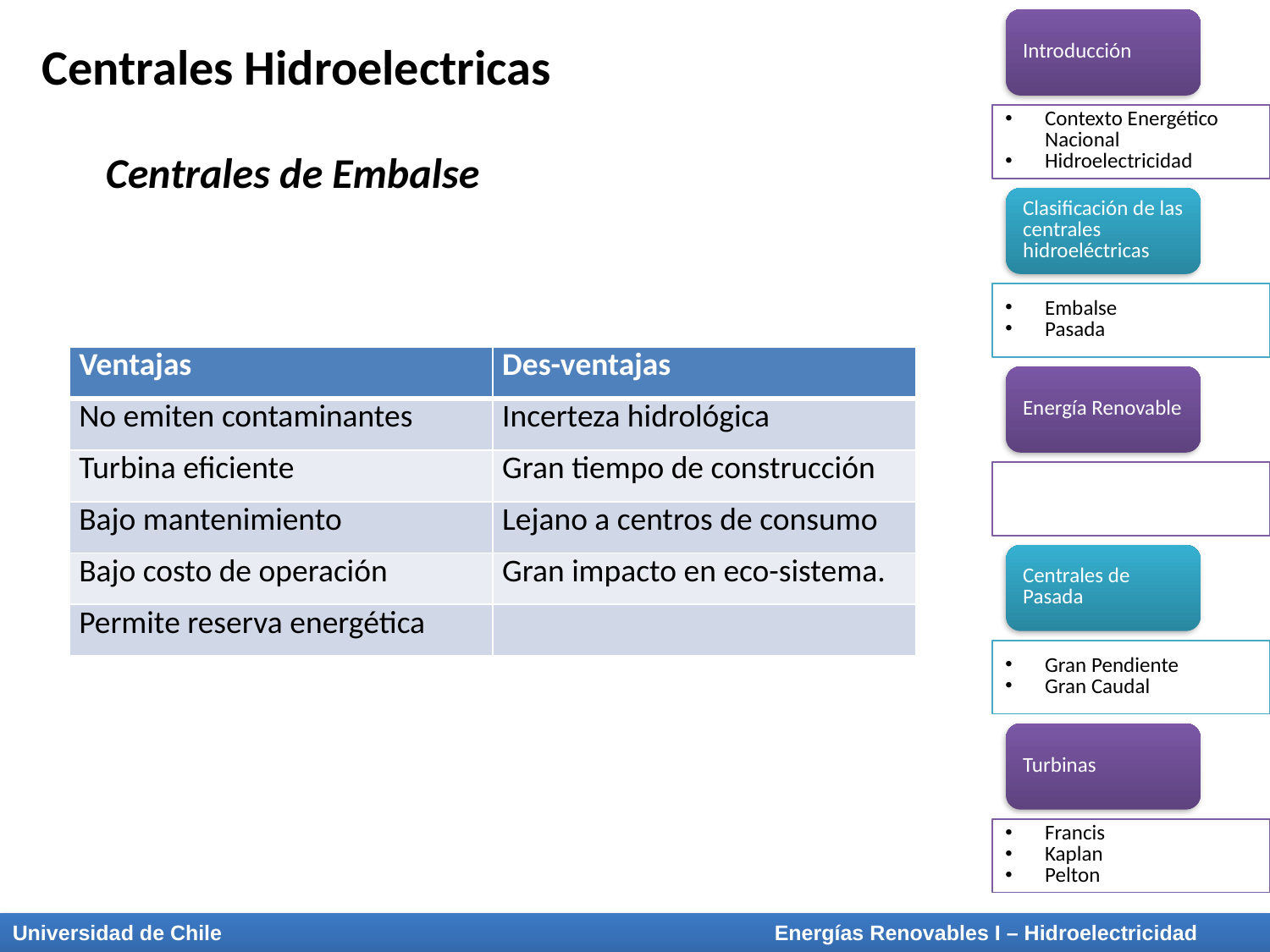

Introducción
Clasificación de las centrales hidroeléctricas
Energía Renovable
Turbinas
Embalse
Pasada
Centrales de Pasada
Gran Pendiente
Gran Caudal
Contexto Energético Nacional
Hidroelectricidad
Francis
Kaplan
Pelton
Centrales Hidroelectricas

Centrales de Embalse

| Ventajas | Des-ventajas |
| --- | --- |
| No emiten contaminantes | Incerteza hidrológica |
| Turbina eficiente | Gran tiempo de construcción |
| Bajo mantenimiento | Lejano a centros de consumo |
| Bajo costo de operación | Gran impacto en eco-sistema. |
| Permite reserva energética |  |
Universidad de Chile				         	Energías Renovables I – Hidroelectricidad